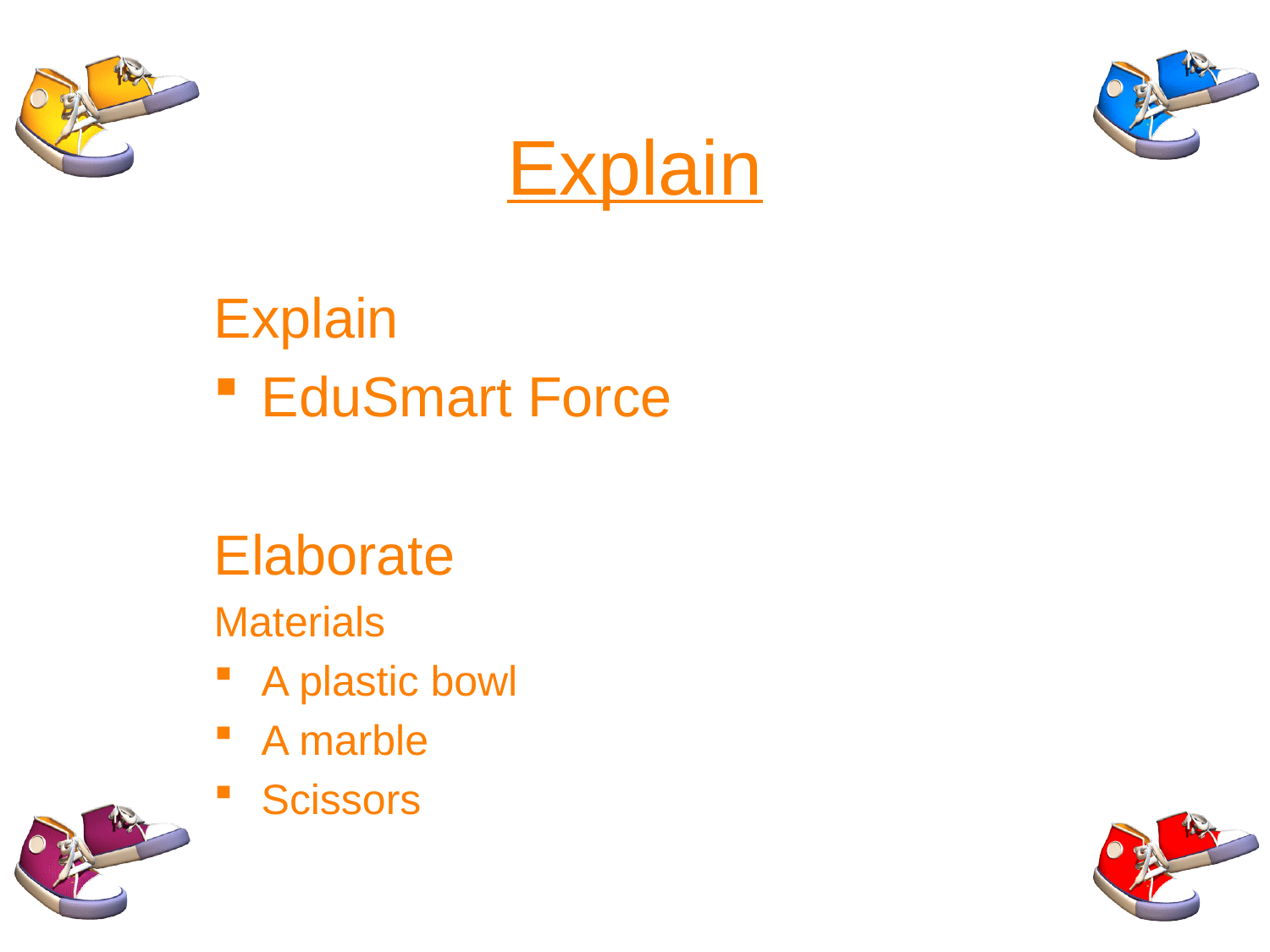

# Explain
Explain
EduSmart Force

Elaborate
Materials
A plastic bowl
A marble
Scissors